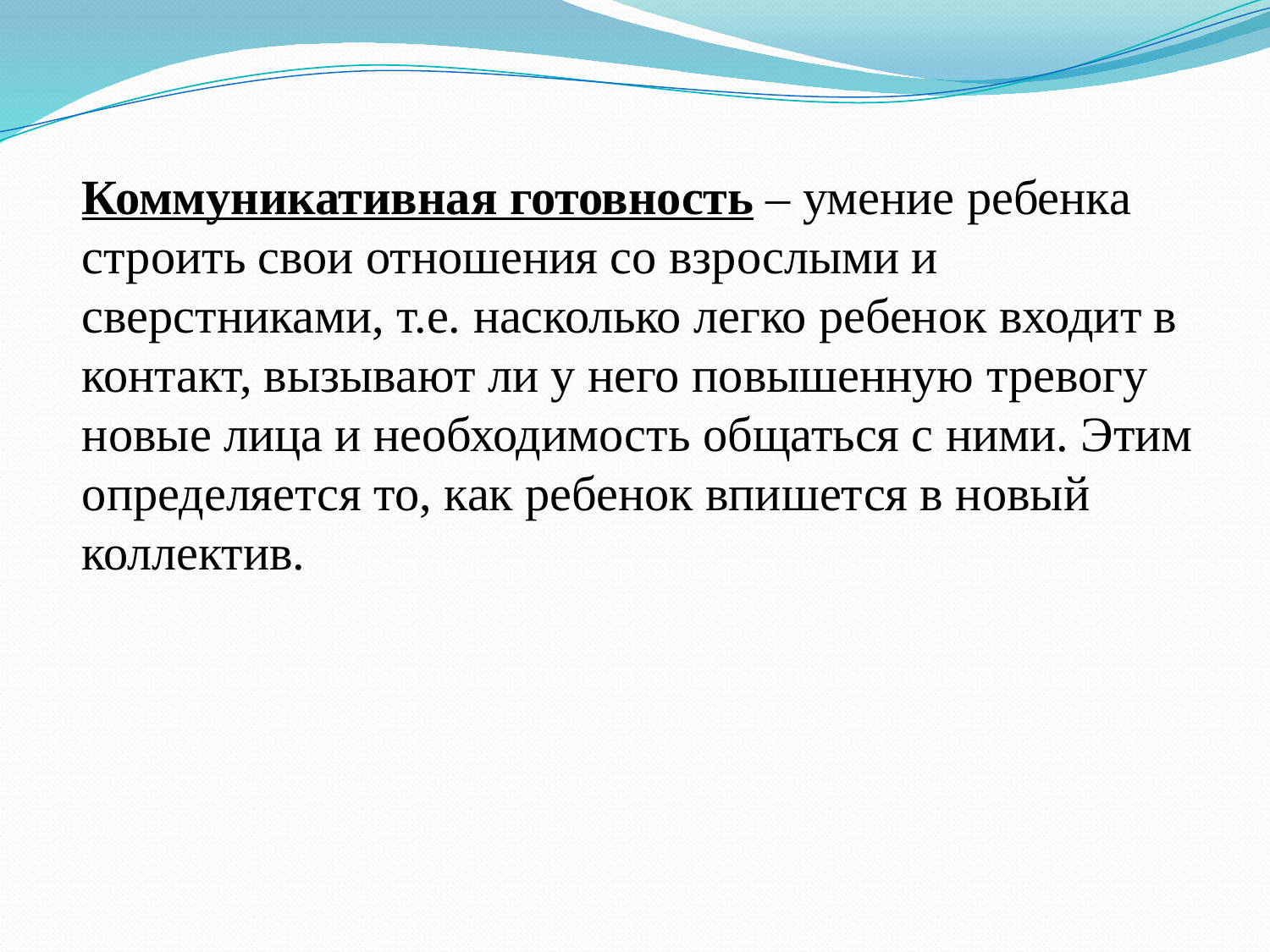

Коммуникативная готовность – умение ребенка строить свои отношения со взрослыми и сверстниками, т.е. насколько легко ребенок входит в контакт, вызывают ли у него повышенную тревогу новые лица и необходимость общаться с ними. Этим определяется то, как ребенок впишется в новый коллектив.